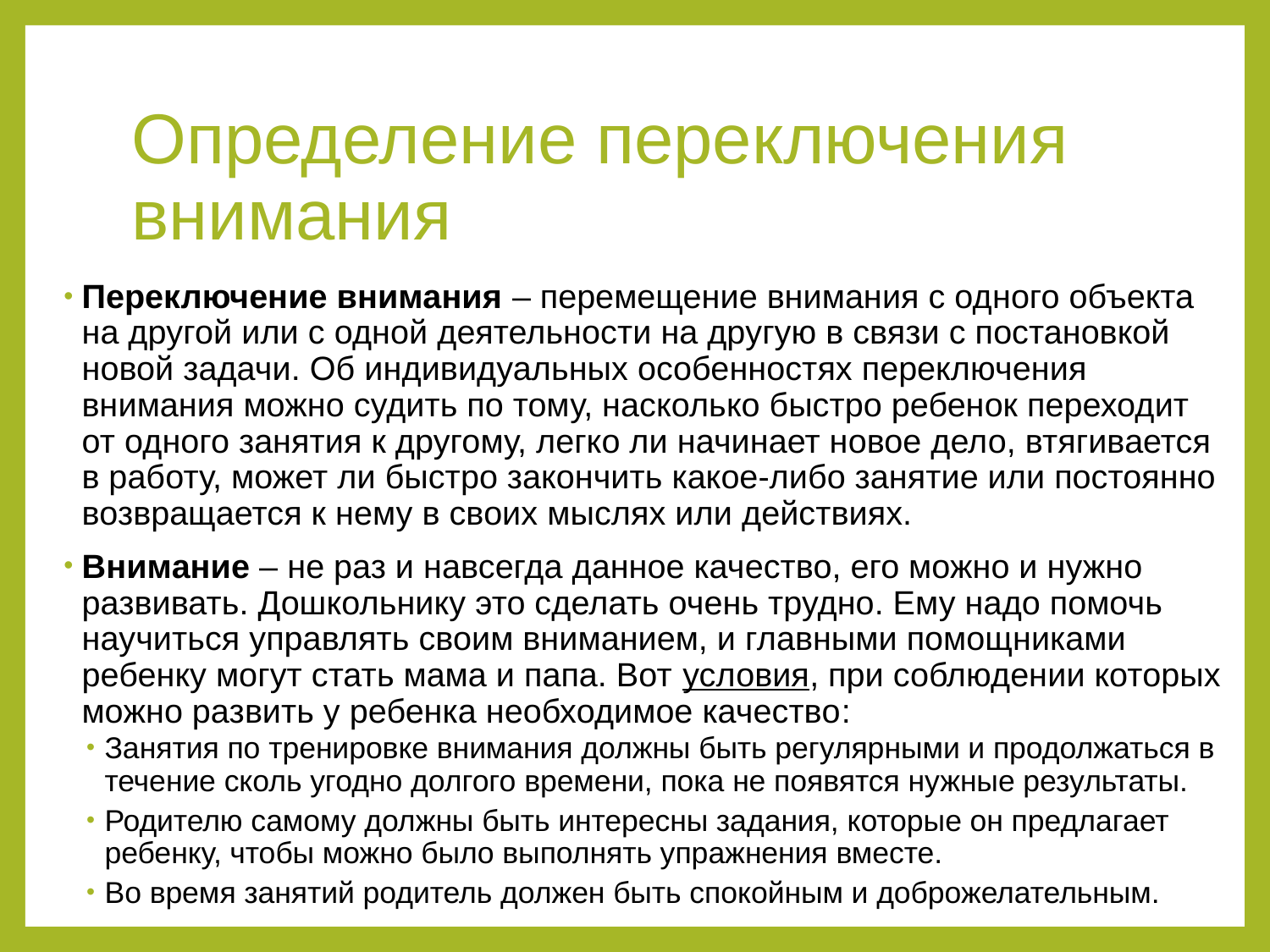

# Определение переключения внимания
Переключение внимания – перемещение внимания с одного объекта на другой или с одной деятельности на другую в связи с постановкой новой задачи. Об индивидуальных особенностях переключения внимания можно судить по тому, насколько быстро ребенок переходит от одного занятия к другому, легко ли начинает новое дело, втягивается в работу, может ли быстро закончить какое-либо занятие или постоянно возвращается к нему в своих мыслях или действиях.
Внимание – не раз и навсегда данное качество, его можно и нужно развивать. Дошкольнику это сделать очень трудно. Ему надо помочь научиться управлять своим вниманием, и главными помощниками ребенку могут стать мама и папа. Вот условия, при соблюдении которых можно развить у ребенка необходимое качество:
Занятия по тренировке внимания должны быть регулярными и продолжаться в течение сколь угодно долгого времени, пока не появятся нужные результаты.
Родителю самому должны быть интересны задания, которые он предлагает ребенку, чтобы можно было выполнять упражнения вместе.
Во время занятий родитель должен быть спокойным и доброжелательным.